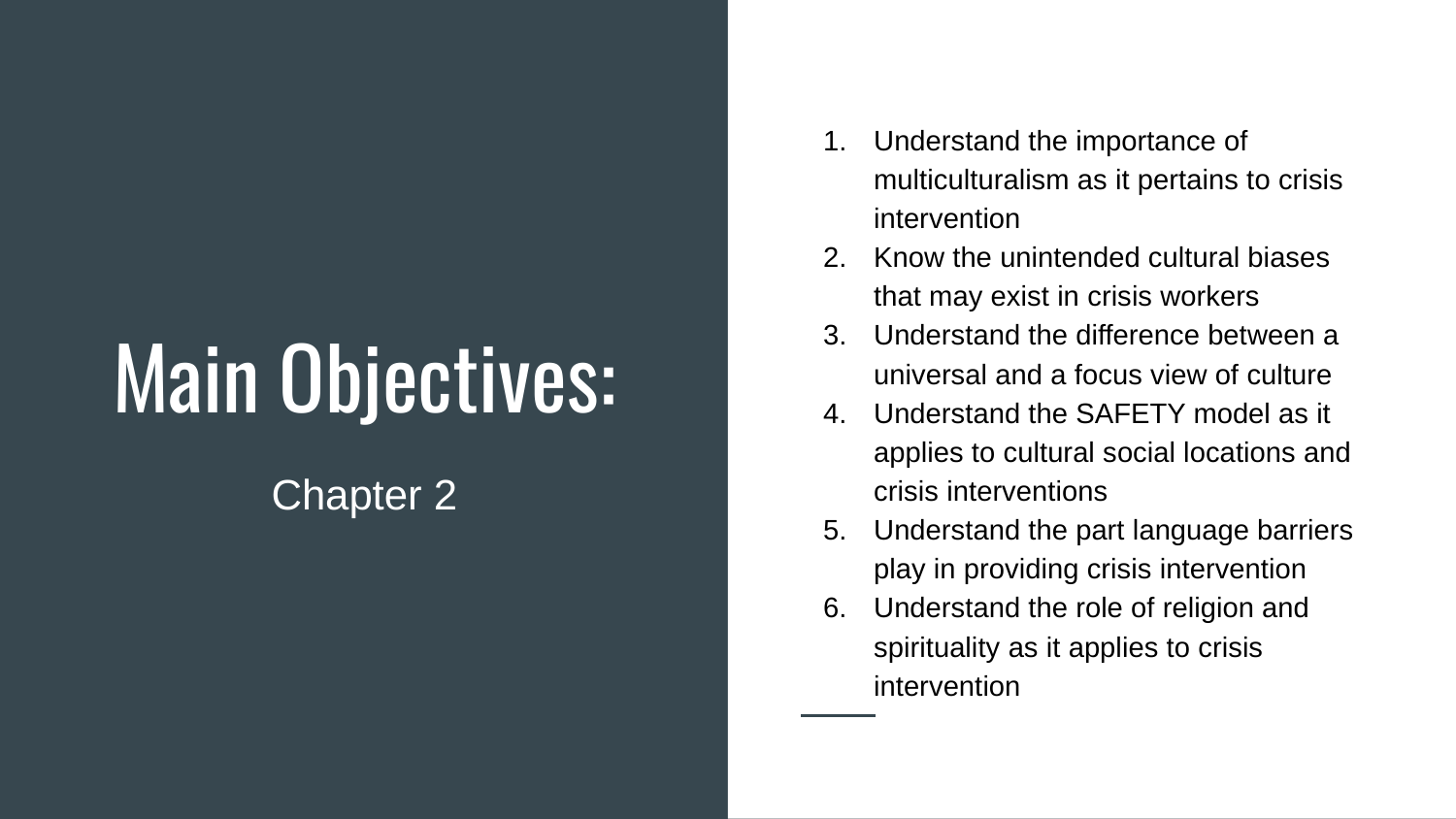

Understand the importance of multiculturalism as it pertains to crisis intervention
Know the unintended cultural biases that may exist in crisis workers
Understand the difference between a universal and a focus view of culture
Understand the SAFETY model as it applies to cultural social locations and crisis interventions
Understand the part language barriers play in providing crisis intervention
Understand the role of religion and spirituality as it applies to crisis intervention
# Main Objectives:
Chapter 2